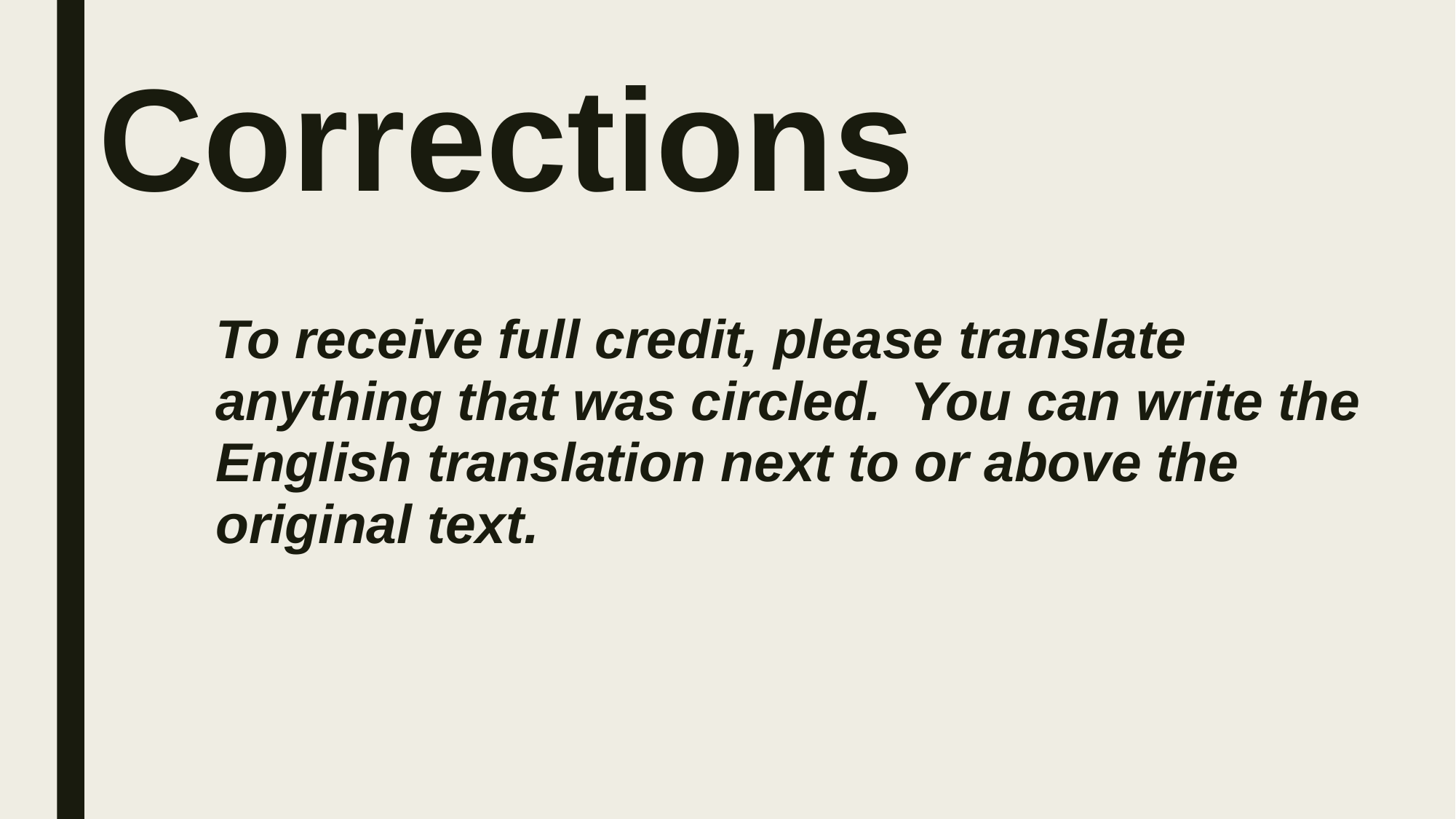

# Corrections
To receive full credit, please translate anything that was circled.  You can write the English translation next to or above the original text.